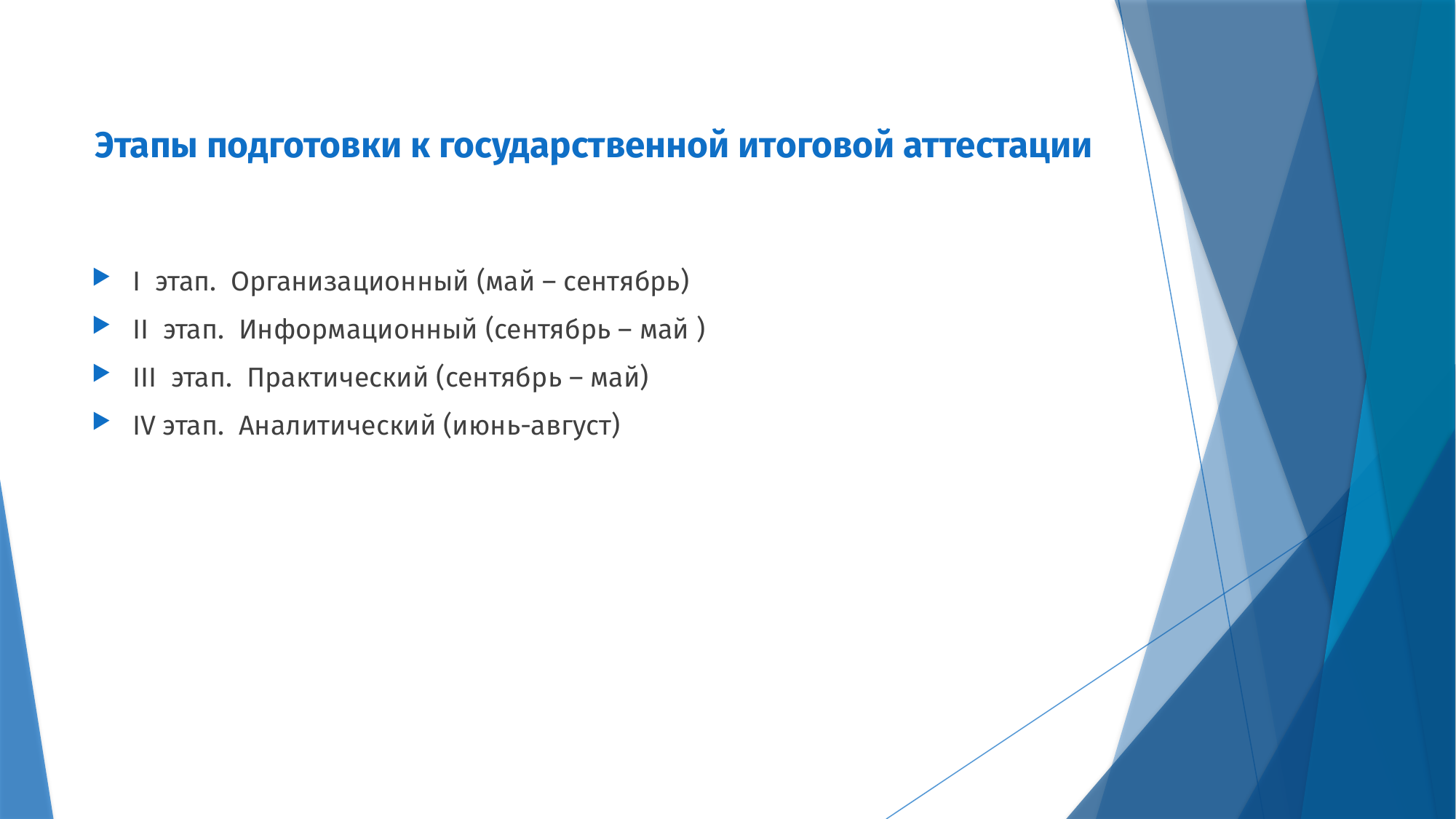

# Этапы подготовки к государственной итоговой аттестации
I  этап.  Организационный (май – сентябрь)
II  этап.  Информационный (сентябрь – май )
III  этап.  Практический (сентябрь – май)
IV этап.  Аналитический (июнь-август)